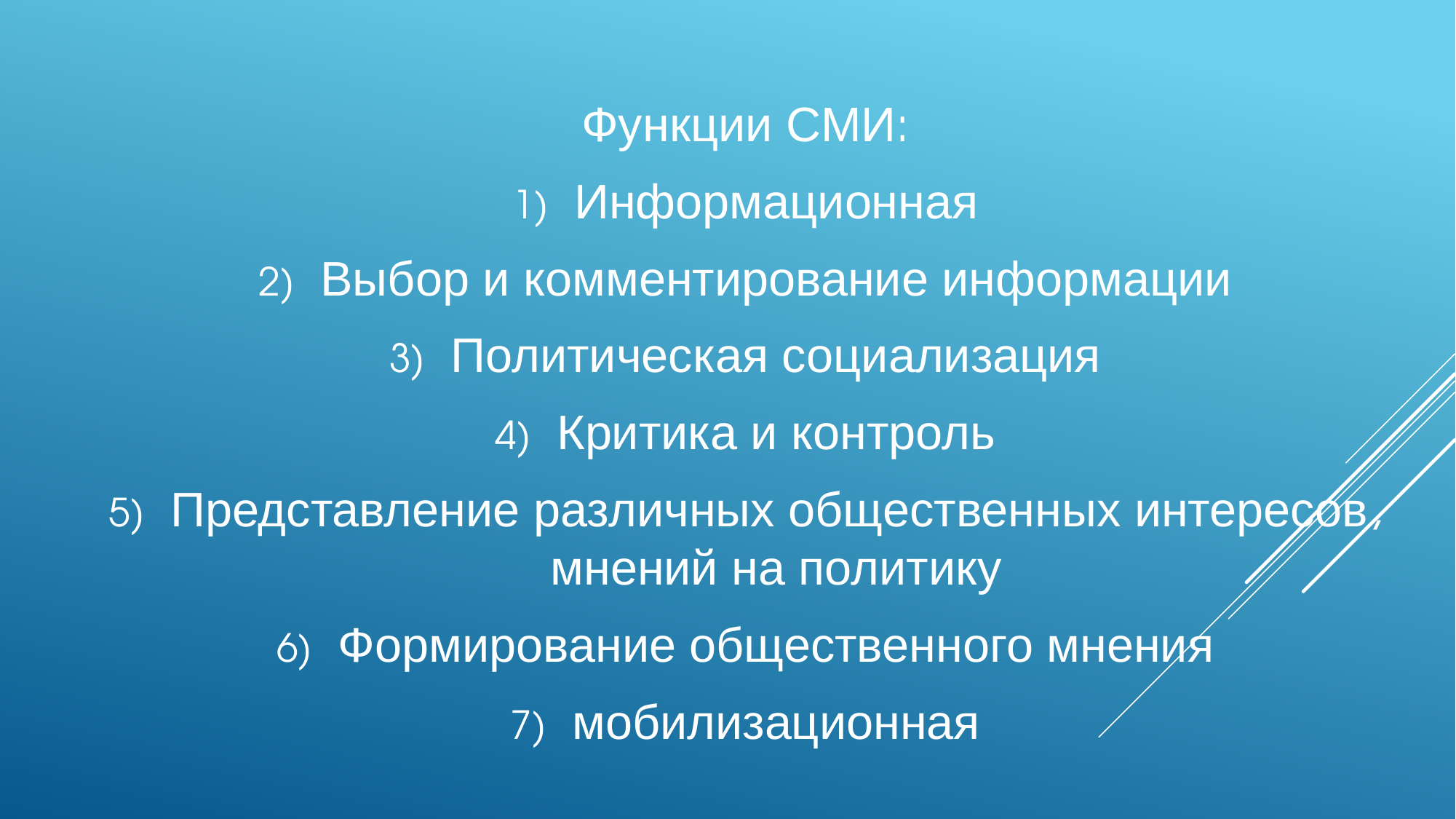

Функции СМИ:
Информационная
Выбор и комментирование информации
Политическая социализация
Критика и контроль
Представление различных общественных интересов, мнений на политику
Формирование общественного мнения
мобилизационная